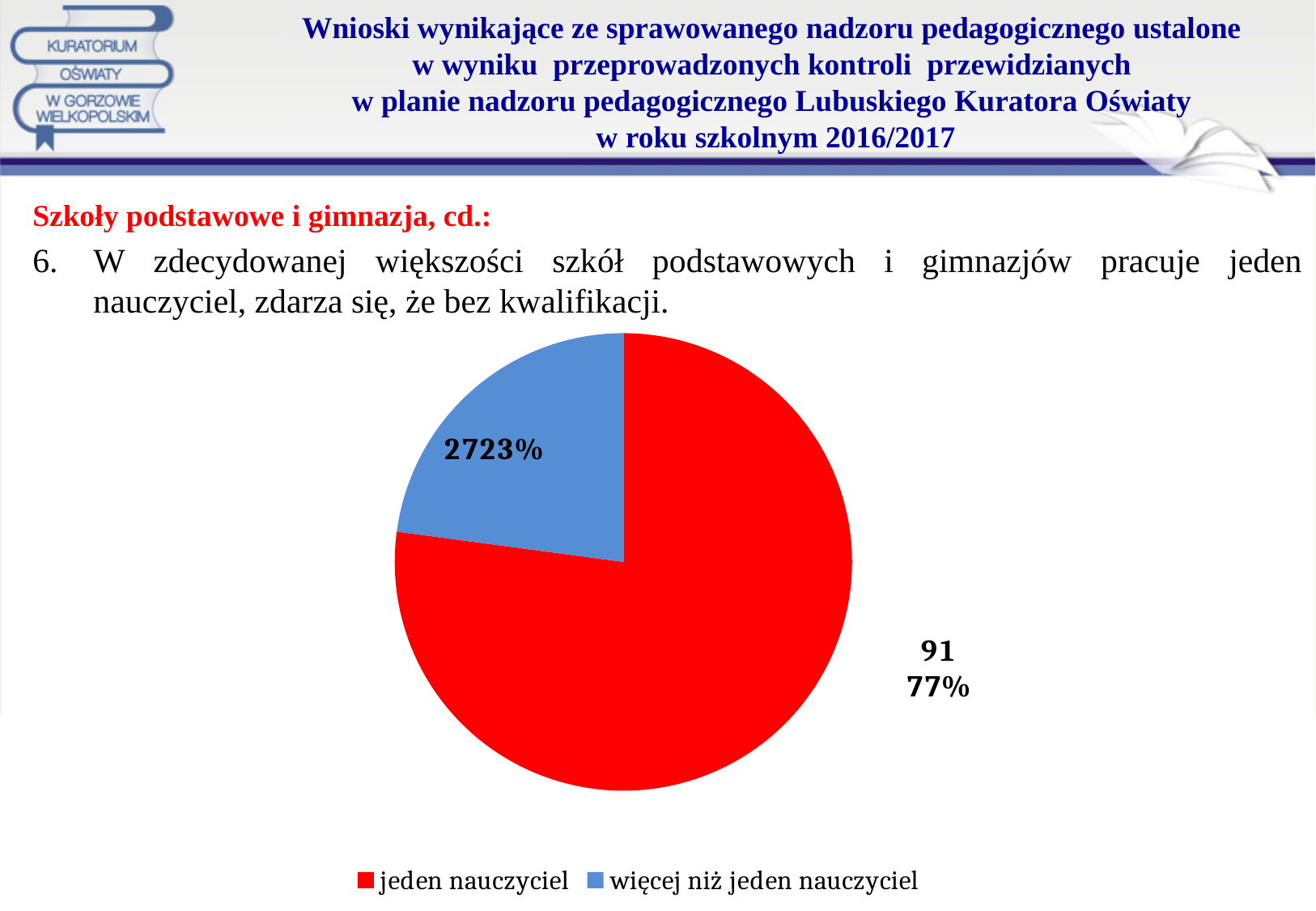

# Wnioski wynikające ze sprawowanego nadzoru pedagogicznego ustalone w wyniku  przeprowadzonych kontroli  przewidzianych w planie nadzoru pedagogicznego Lubuskiego Kuratora Oświaty w roku szkolnym 2016/2017
Szkoły podstawowe i gimnazja, cd.:
W zdecydowanej większości szkół podstawowych i gimnazjów pracuje jeden nauczyciel, zdarza się, że bez kwalifikacji.

### Chart

| Category |  |  |
|---|---|---|
| jeden nauczyciel | 91.0 | 0.7700000000000009 |
| więcej niż jeden nauczyciel | 27.0 | 0.23 |